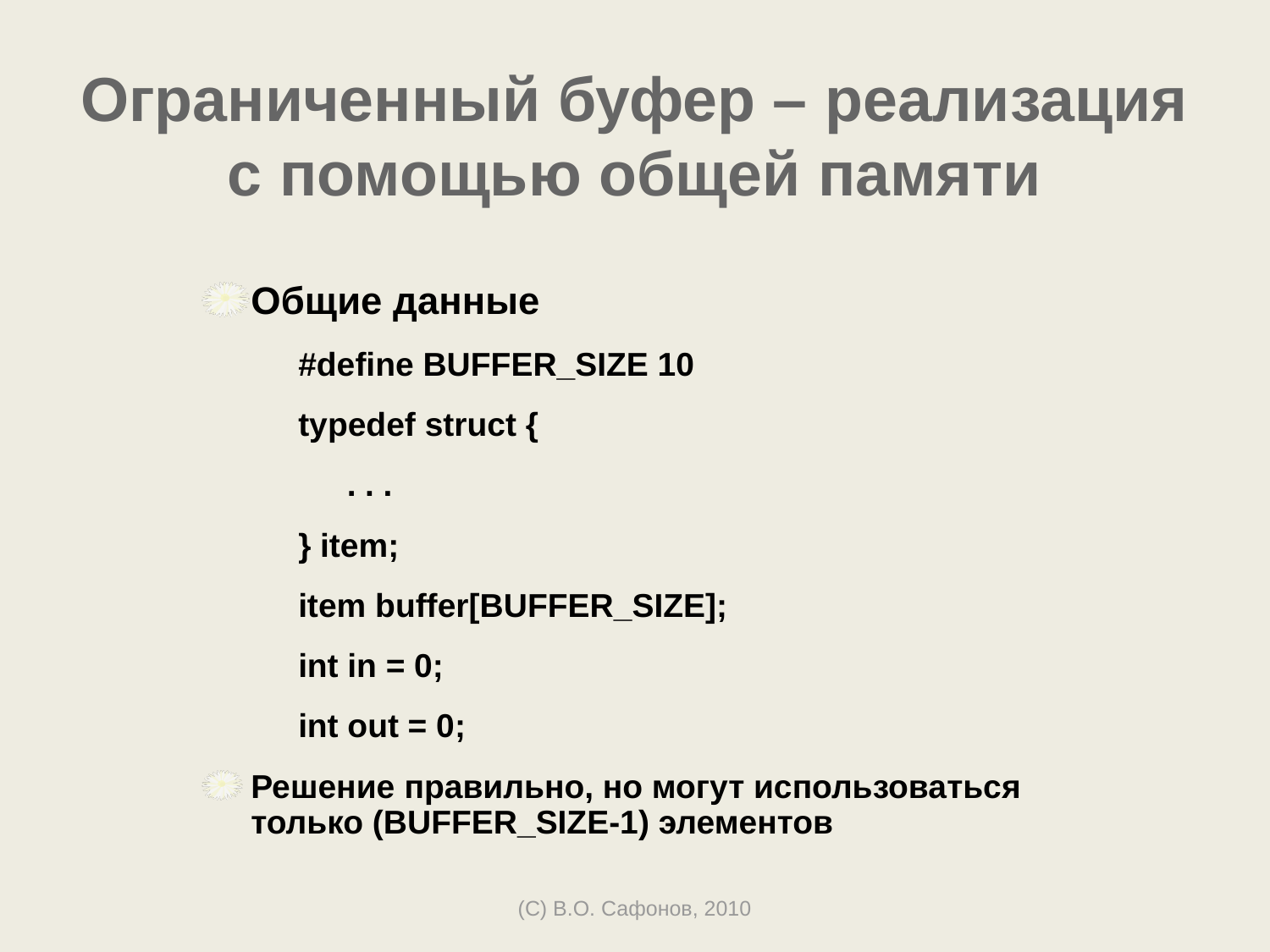

# Ограниченный буфер – реализация с помощью общей памяти
Общие данные
#define BUFFER_SIZE 10
typedef struct {
	. . .
} item;
item buffer[BUFFER_SIZE];
int in = 0;
int out = 0;
Решение правильно, но могут использоваться только (BUFFER_SIZE-1) элементов

(C) В.О. Сафонов, 2010